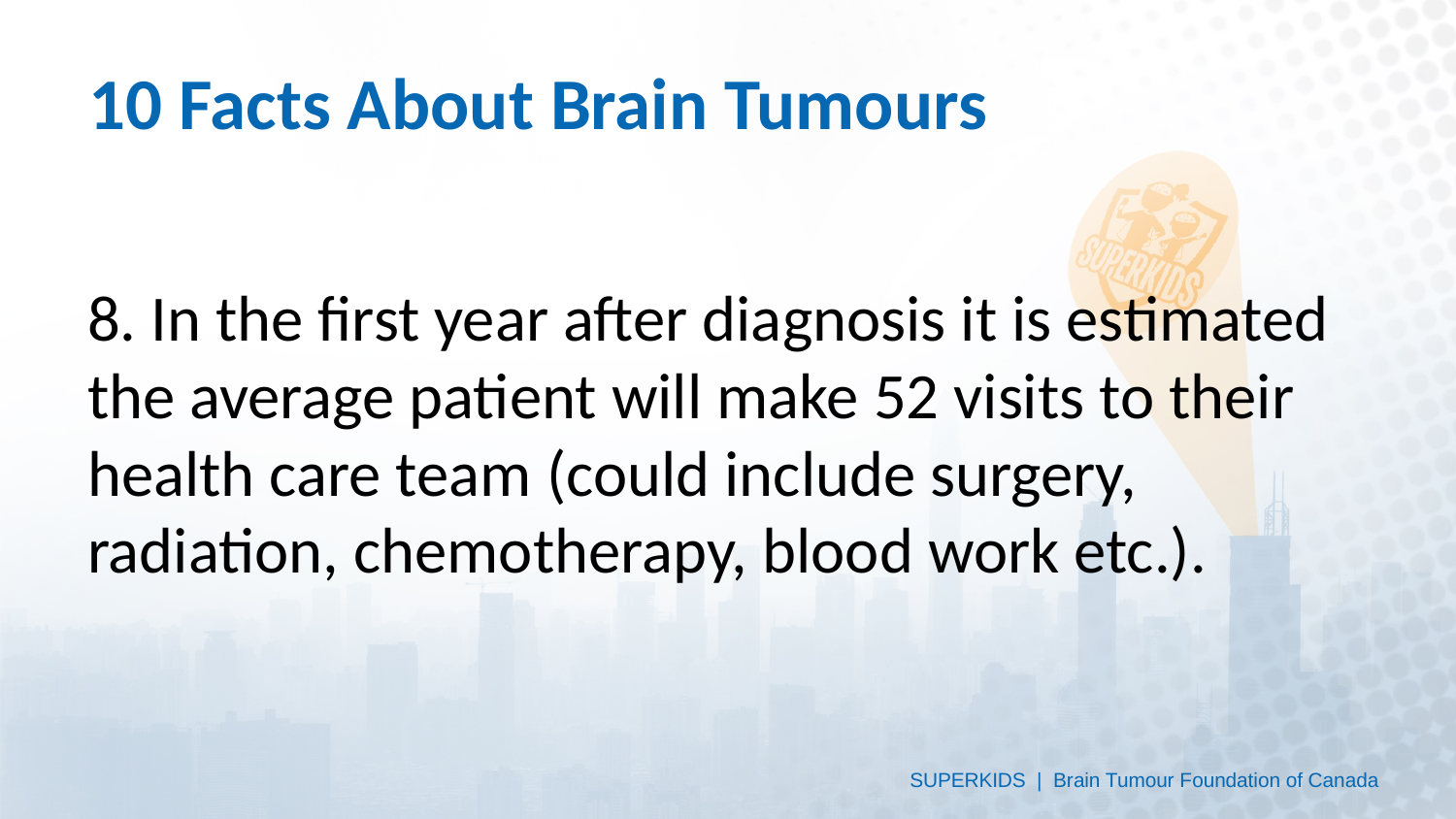

# 10 Facts About Brain Tumours
8. In the first year after diagnosis it is estimated the average patient will make 52 visits to their health care team (could include surgery, radiation, chemotherapy, blood work etc.).